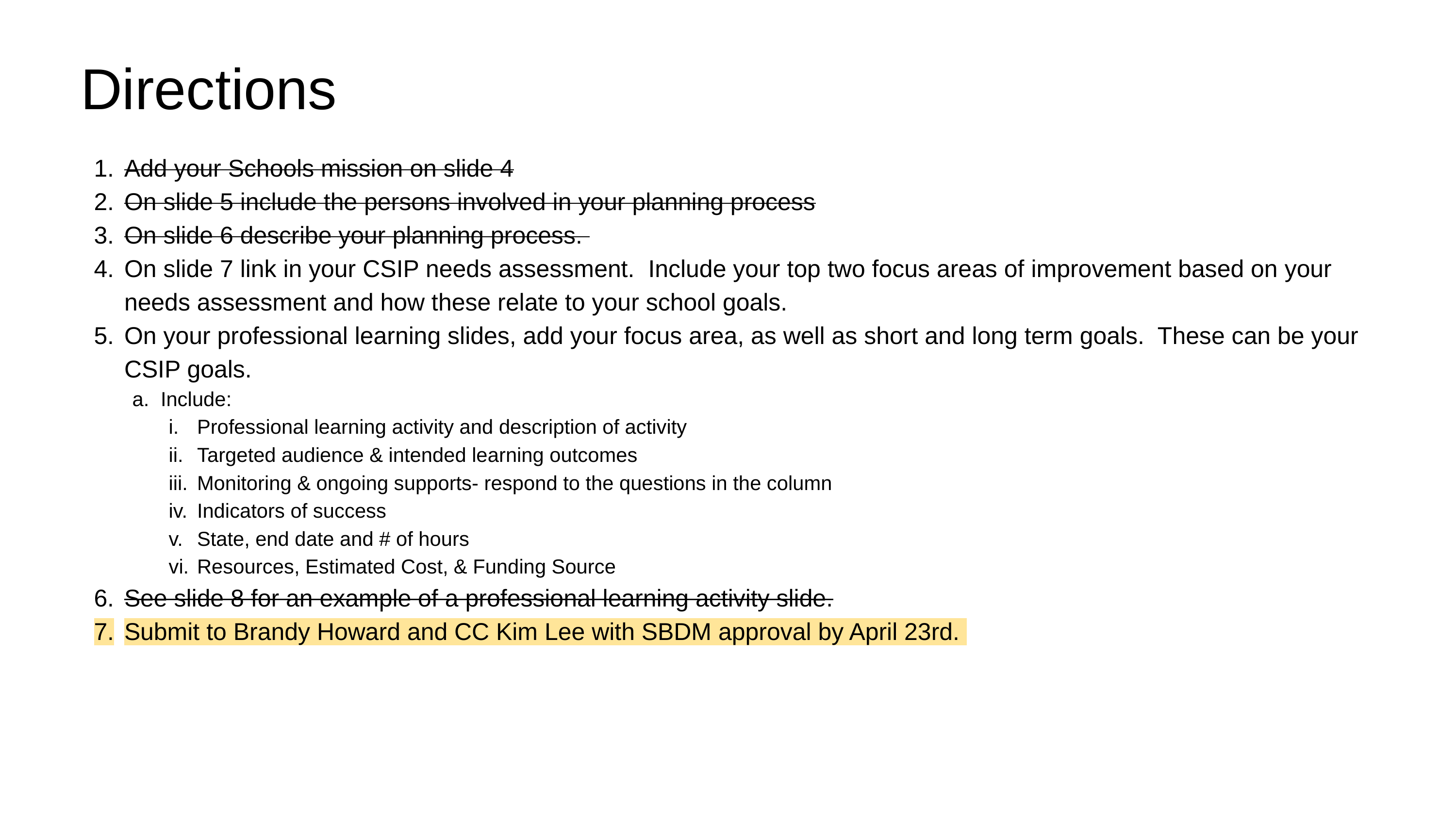

Directions
Add your Schools mission on slide 4
On slide 5 include the persons involved in your planning process
On slide 6 describe your planning process.
On slide 7 link in your CSIP needs assessment.  Include your top two focus areas of improvement based on your needs assessment and how these relate to your school goals.
On your professional learning slides, add your focus area, as well as short and long term goals.  These can be your CSIP goals.
Include:
Professional learning activity and description of activity
Targeted audience & intended learning outcomes
Monitoring & ongoing supports- respond to the questions in the column
Indicators of success
State, end date and # of hours
Resources, Estimated Cost, & Funding Source
See slide 8 for an example of a professional learning activity slide.
Submit to Brandy Howard and CC Kim Lee with SBDM approval by April 23rd.